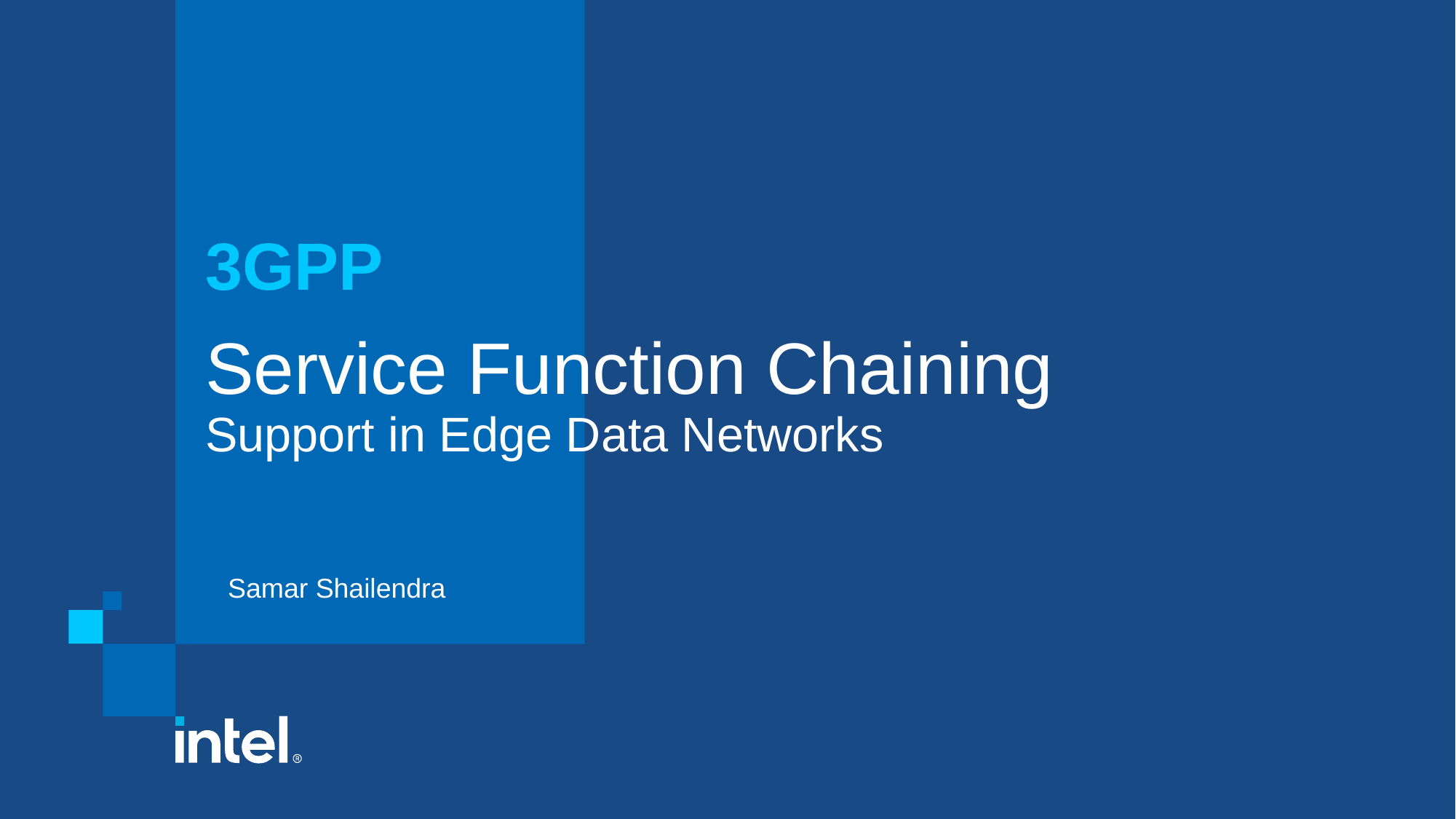

3GPP
# Service Function Chaining Support in Edge Data Networks
Samar Shailendra